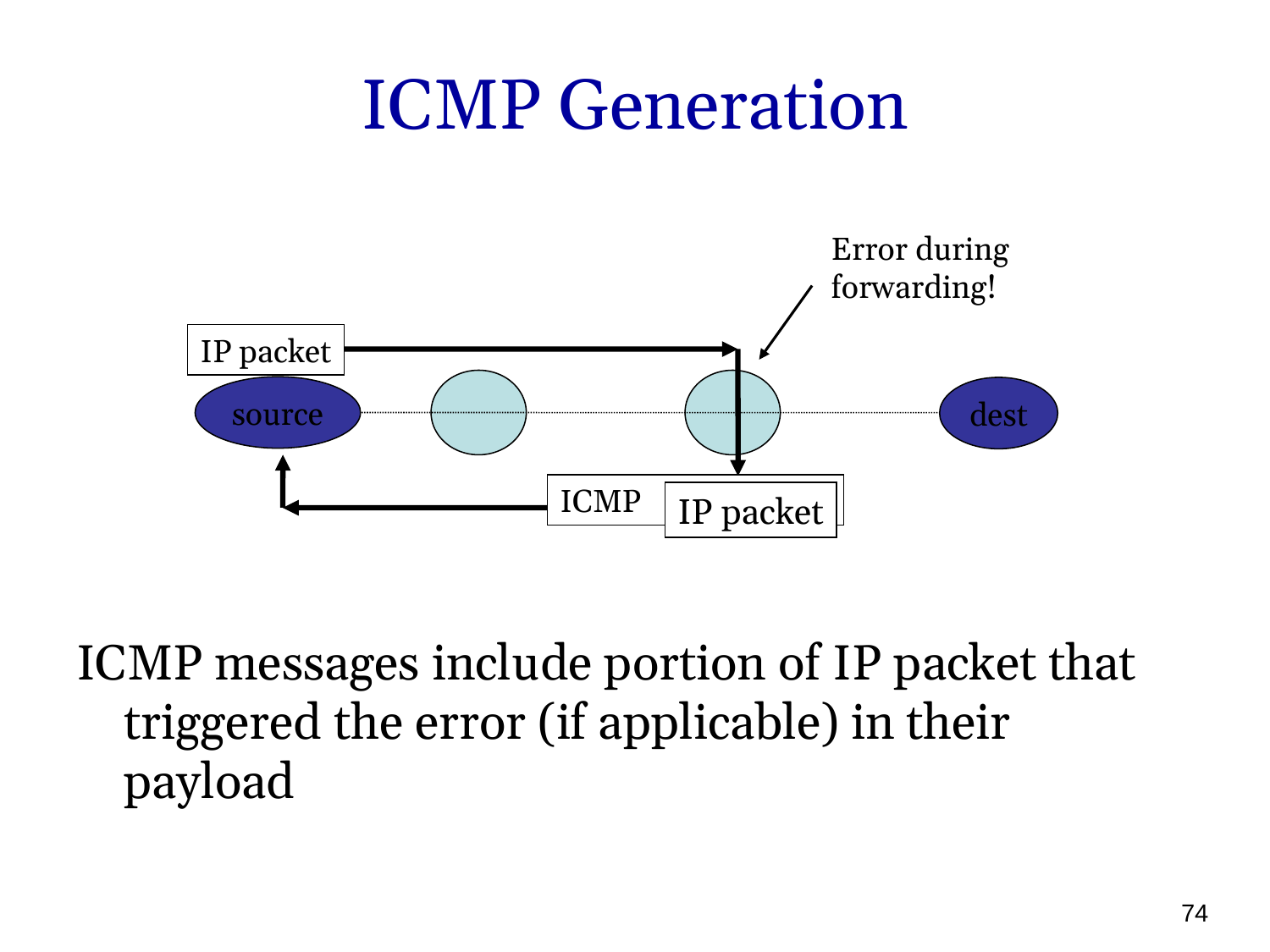

# ICMP Generation
Error during
forwarding!

IP packet

source

dest

ICMP
IP packet

ICMP messages include portion of IP packet that triggered the error (if applicable) in their payload

74